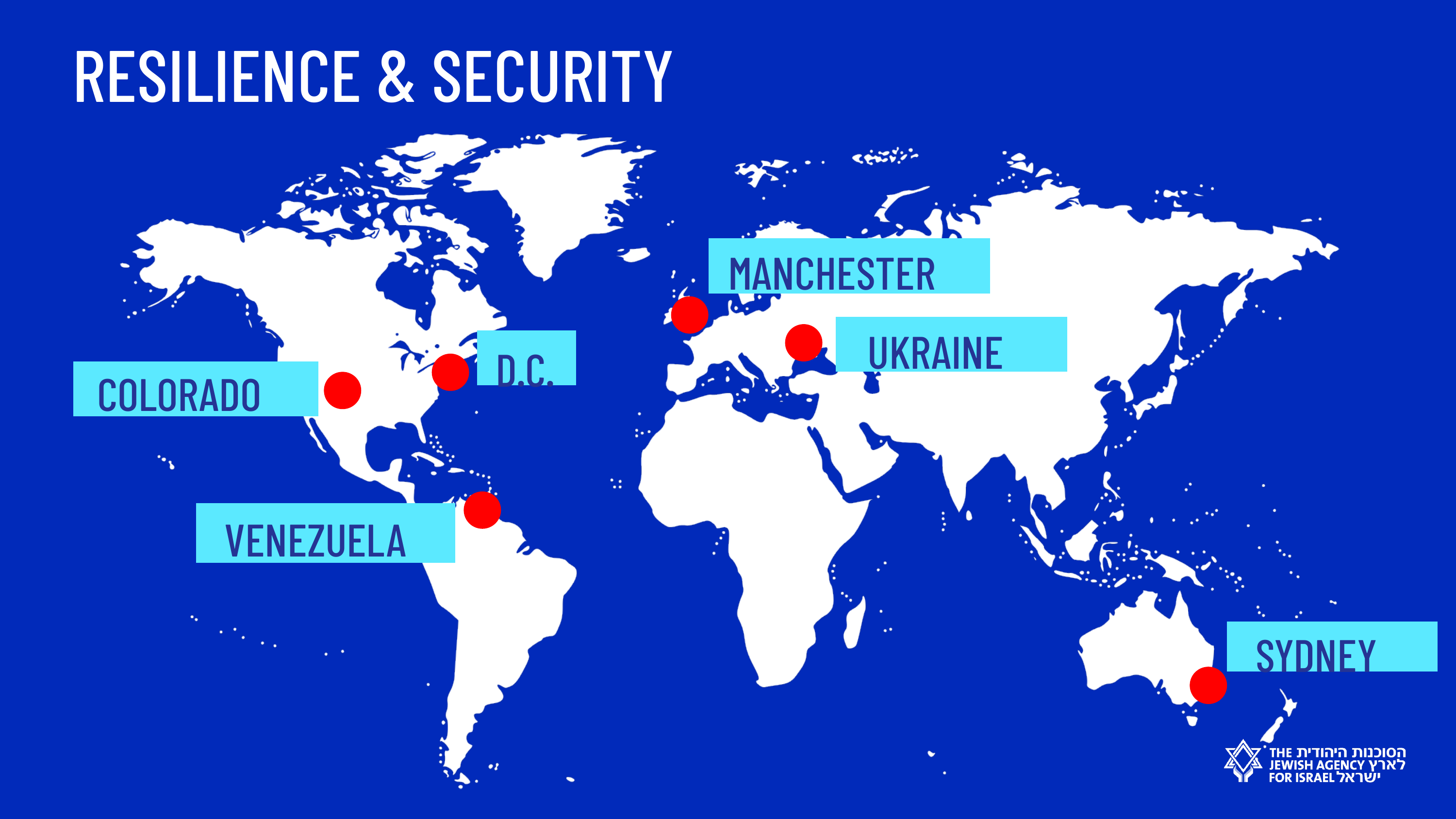

RESILIENCE & SECURITY
MANCHESTER

UKRAINE

D.C.

COLORADO

VENEZUELA

SYDNEY